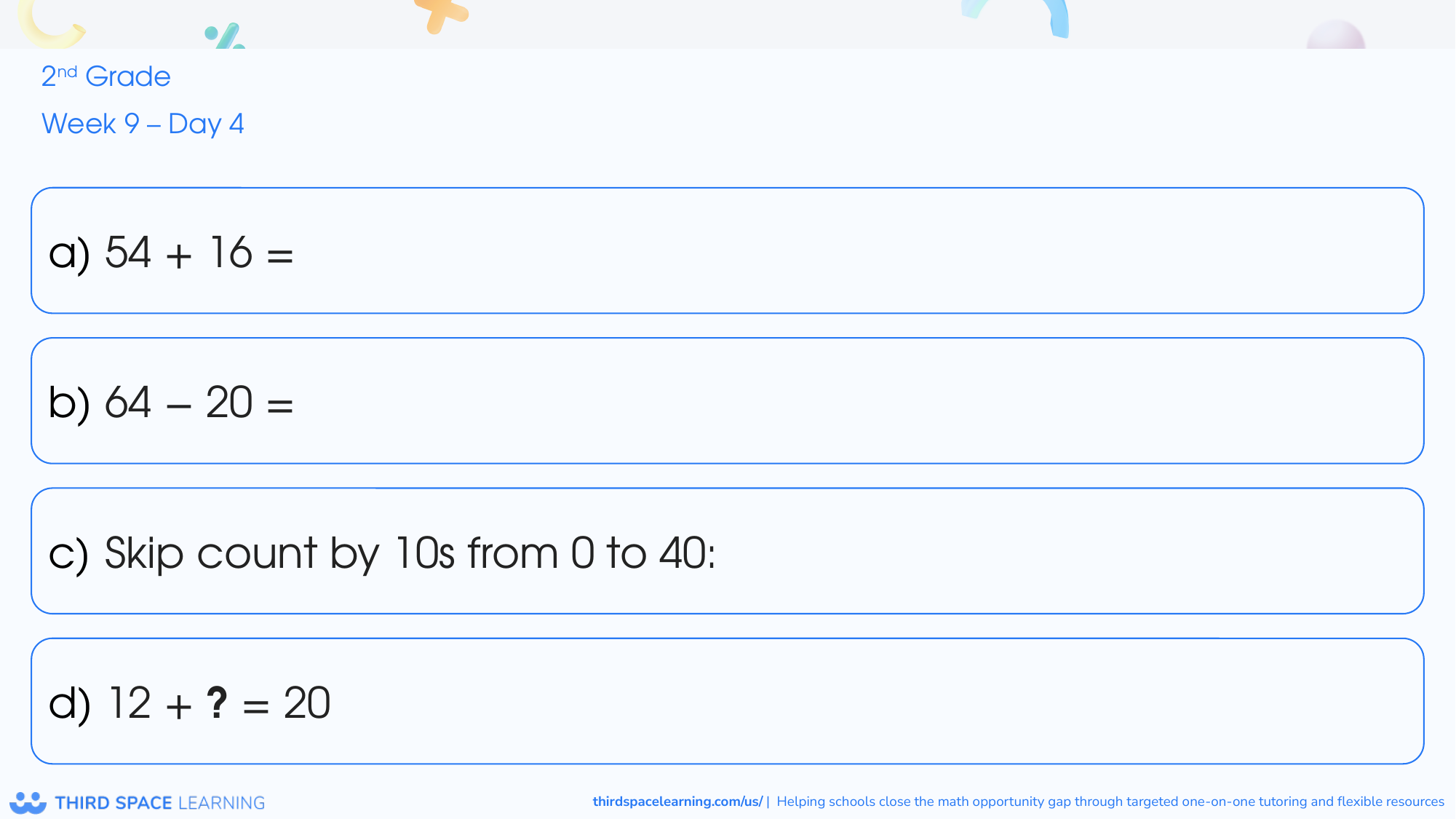

2nd Grade
Week 9 – Day 4
54 + 16 =
64 − 20 =
Skip count by 10s from 0 to 40:
12 + ? = 20